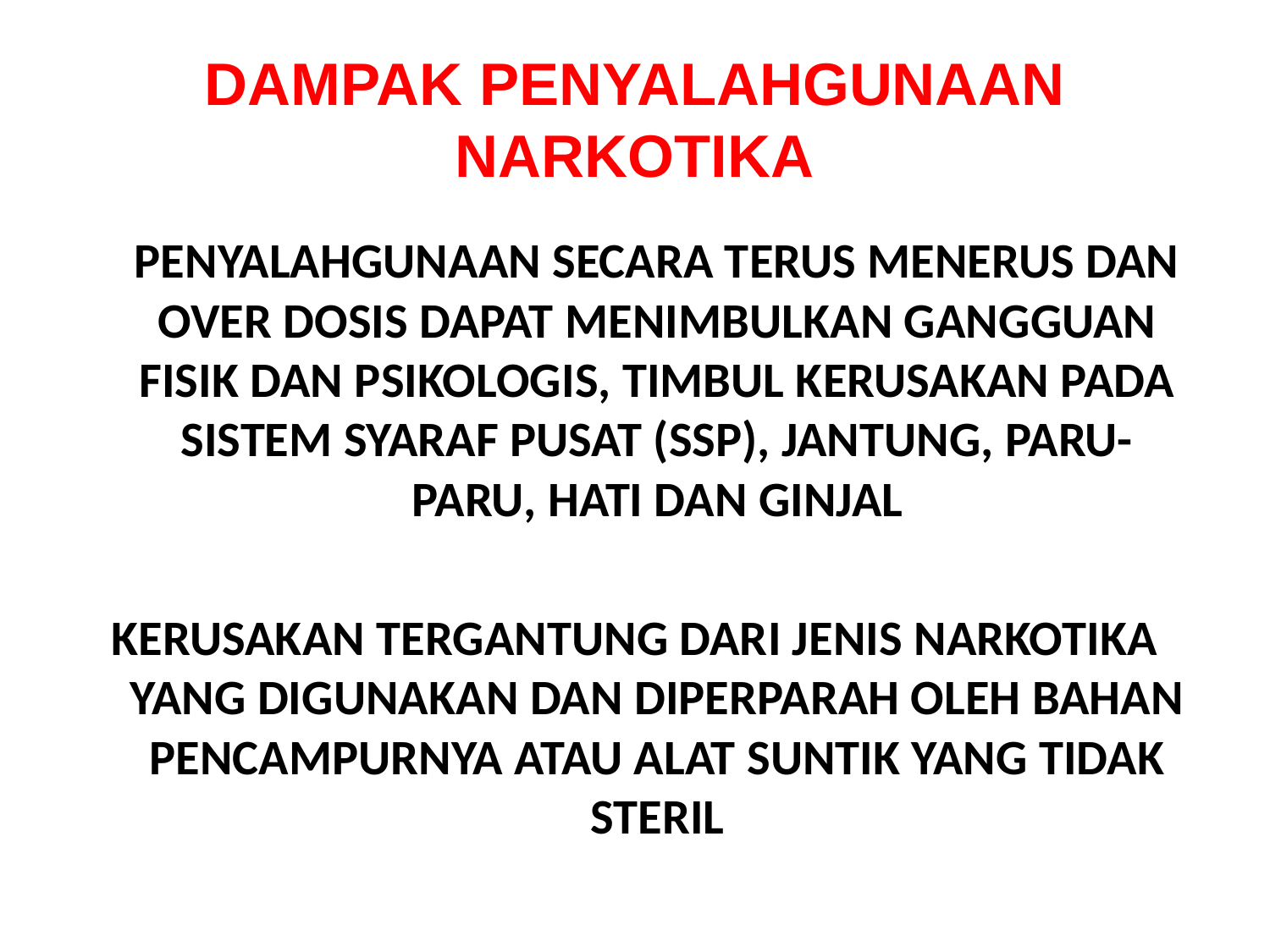

# DAMPAK PENYALAHGUNAAN NARKOTIKA
    PENYALAHGUNAAN SECARA TERUS MENERUS DAN OVER DOSIS DAPAT MENIMBULKAN GANGGUAN FISIK DAN PSIKOLOGIS, TIMBUL KERUSAKAN PADA SISTEM SYARAF PUSAT (SSP), JANTUNG, PARU-PARU, HATI DAN GINJAL

KERUSAKAN TERGANTUNG DARI JENIS NARKOTIKA YANG DIGUNAKAN DAN DIPERPARAH OLEH BAHAN PENCAMPURNYA ATAU ALAT SUNTIK YANG TIDAK STERIL